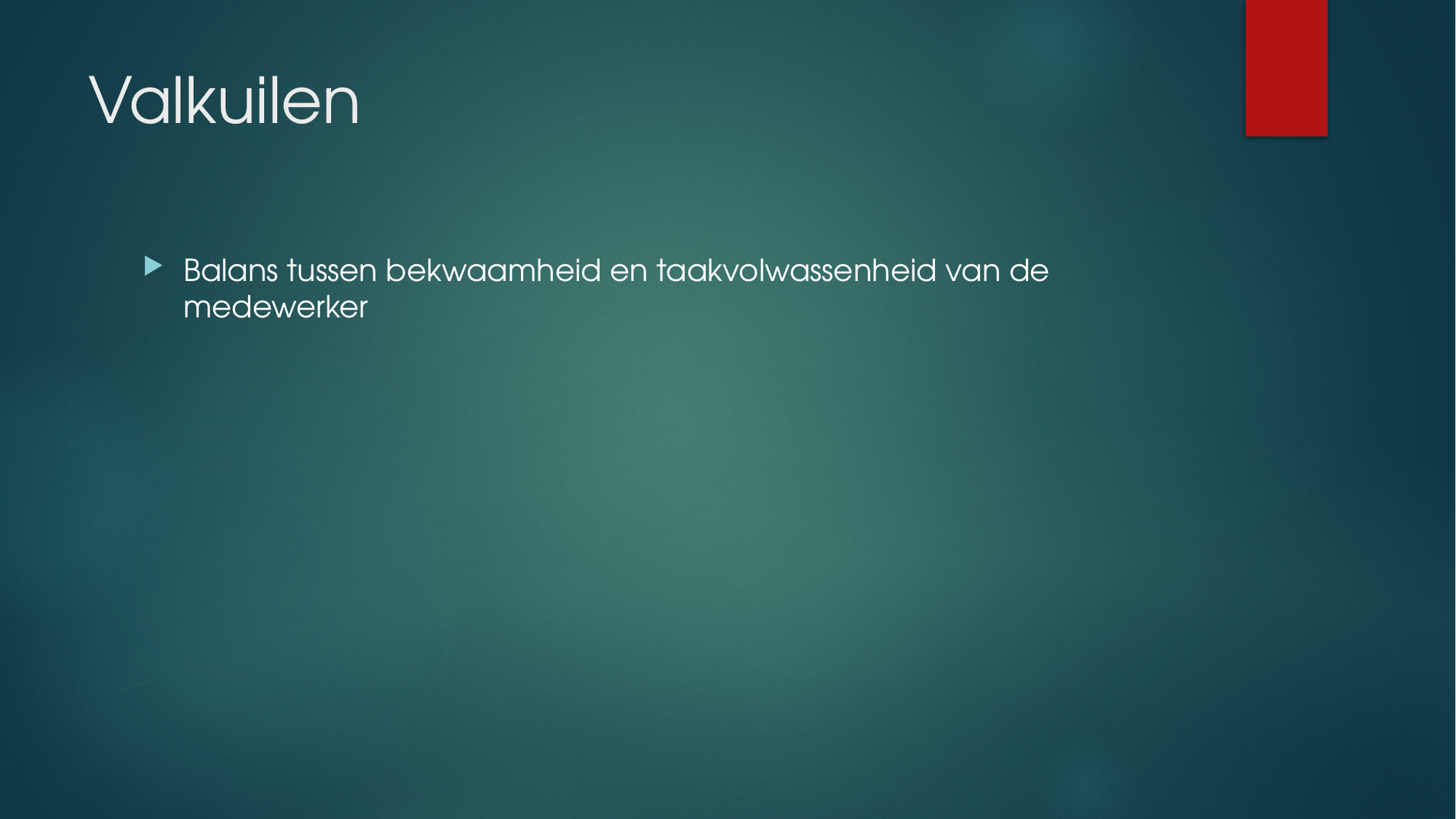

# Valkuilen
Balans tussen bekwaamheid en taakvolwassenheid van de medewerker